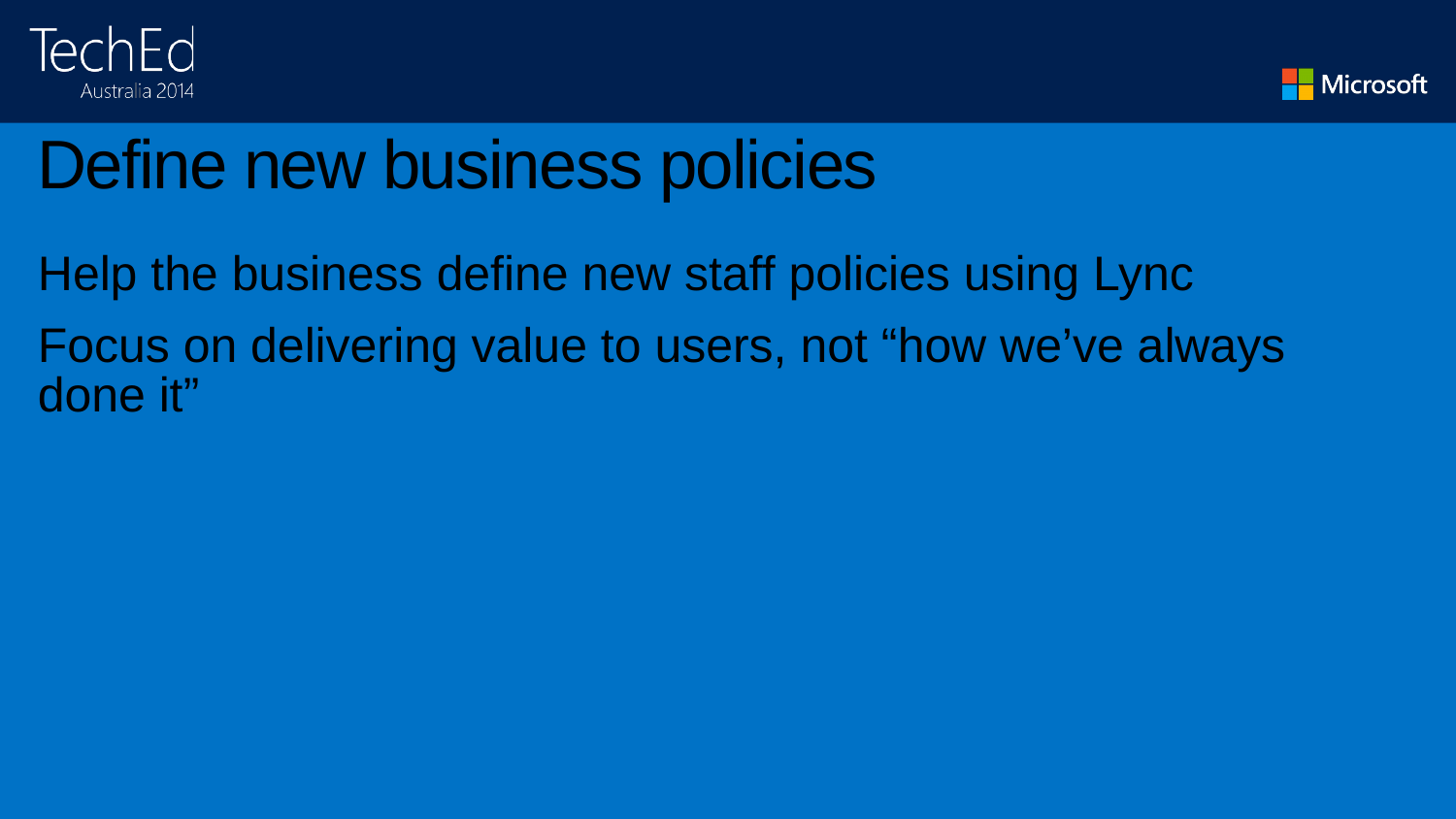

# Define new business policies
Help the business define new staff policies using Lync
Focus on delivering value to users, not “how we’ve always done it”